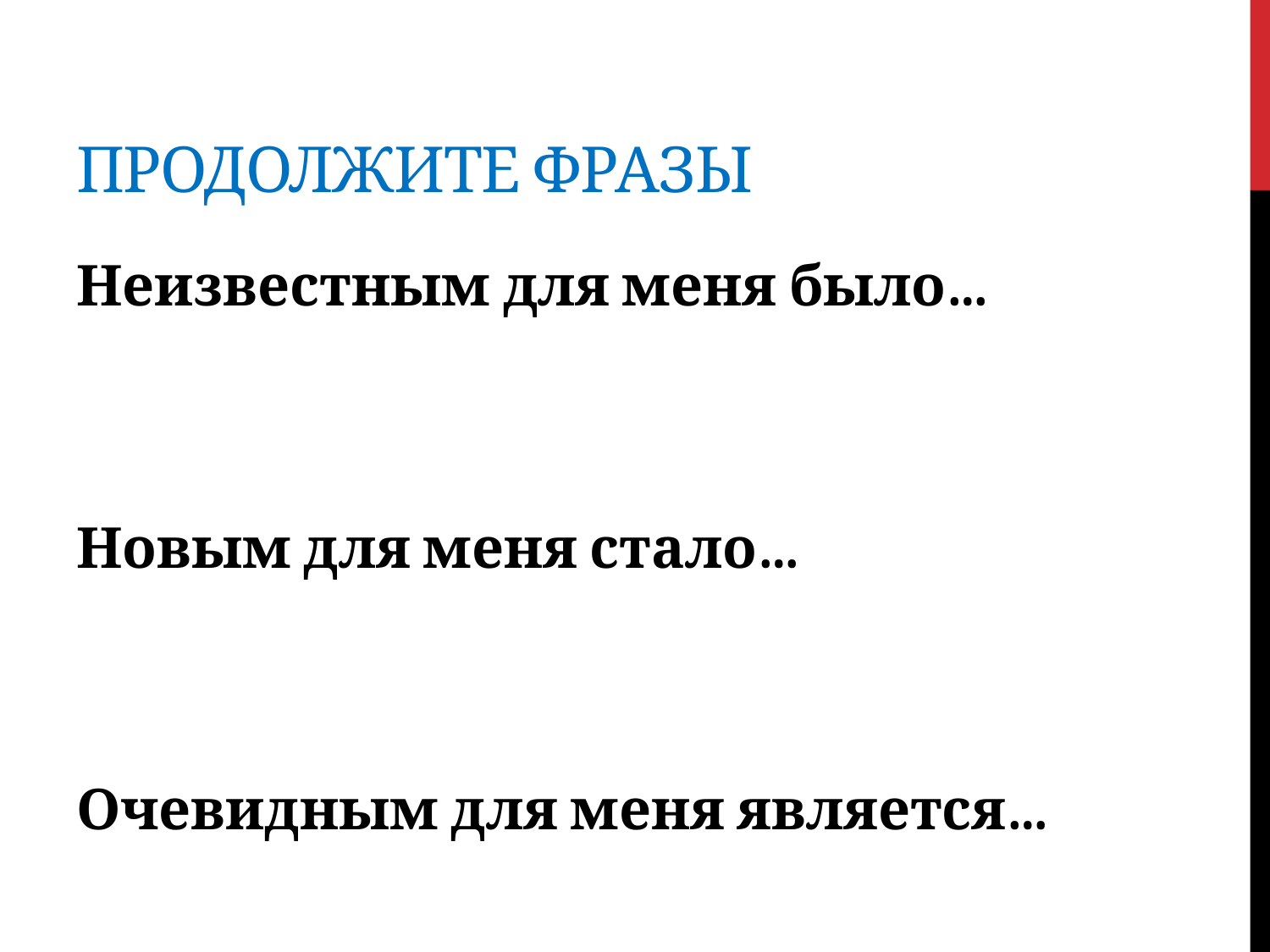

# Продолжите фразы
Неизвестным для меня было…

Новым для меня стало…

Очевидным для меня является…